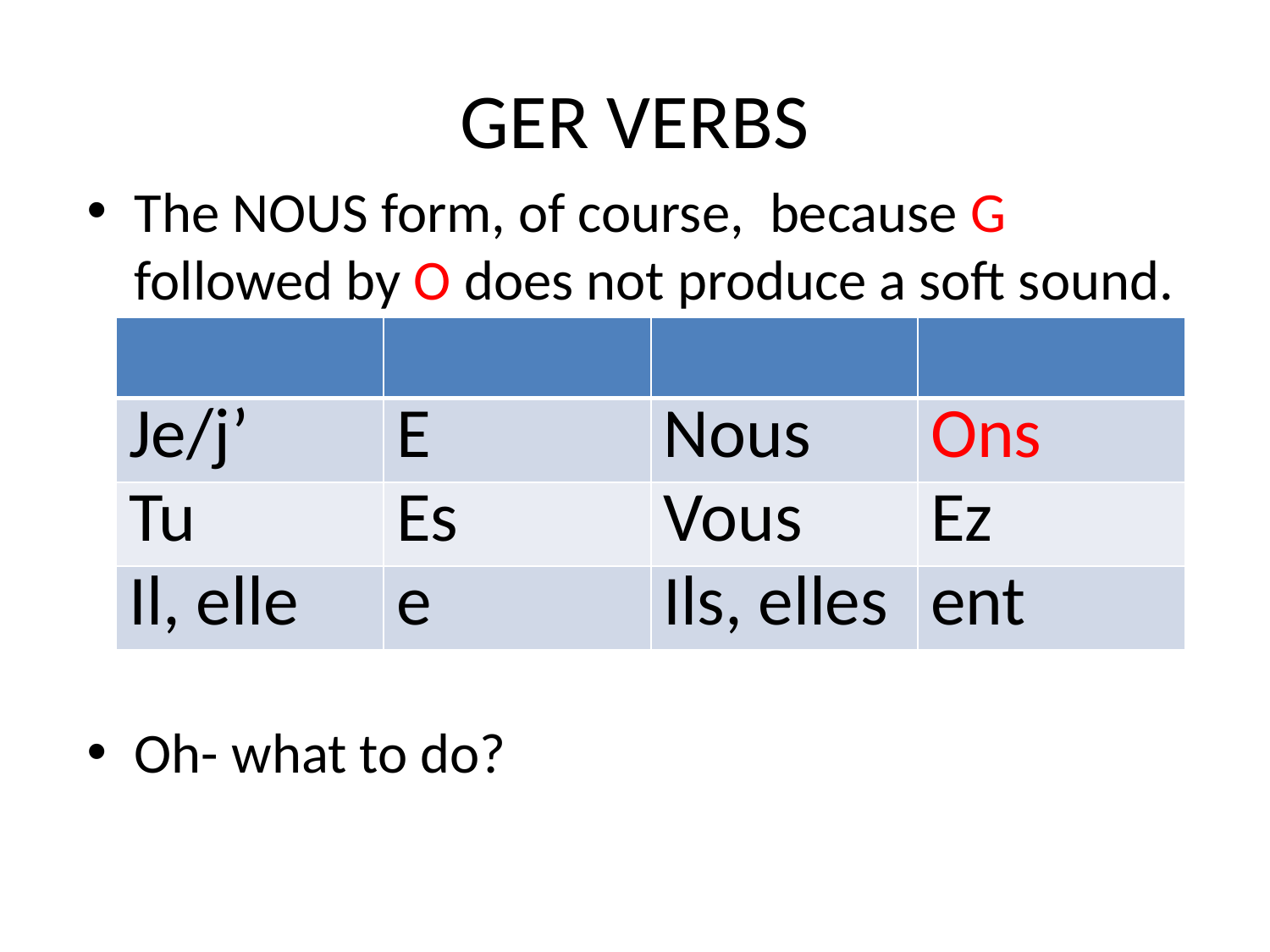

# GER VERBS
The NOUS form, of course,  because G followed by O does not produce a soft sound.

Oh- what to do?

|  |  |  |  |
| --- | --- | --- | --- |
| Je/j’ | E | Nous | Ons |
| Tu | Es | Vous | Ez |
| Il, elle | e | Ils, elles | ent |